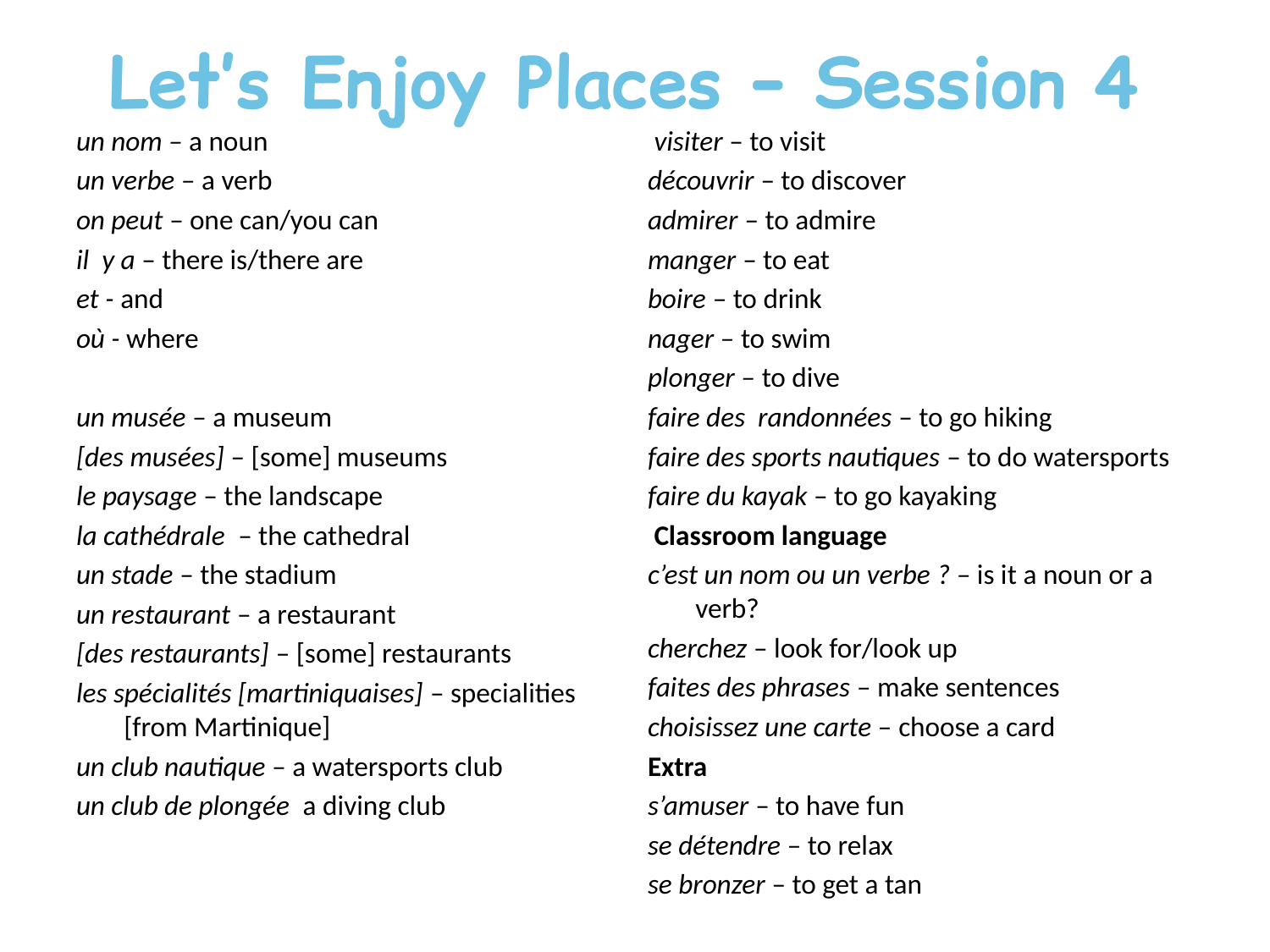

# Let’s Enjoy Places – Session 4
un nom – a noun
un verbe – a verb
on peut – one can/you can
il  y a – there is/there are
et - and
où - where

un musée – a museum
[des musées] – [some] museums
le paysage – the landscape
la cathédrale  – the cathedral
un stade – the stadium
un restaurant – a restaurant
[des restaurants] – [some] restaurants
les spécialités [martiniquaises] – specialities [from Martinique]
un club nautique – a watersports club
un club de plongée  a diving club

 visiter – to visit
découvrir – to discover
admirer – to admire
manger – to eat
boire – to drink
nager – to swim
plonger – to dive
faire des  randonnées – to go hiking
faire des sports nautiques – to do watersports
faire du kayak – to go kayaking
 Classroom language
c’est un nom ou un verbe ? – is it a noun or a verb?
cherchez – look for/look up
faites des phrases – make sentences
choisissez une carte – choose a card
Extra
s’amuser – to have fun
se détendre – to relax
se bronzer – to get a tan